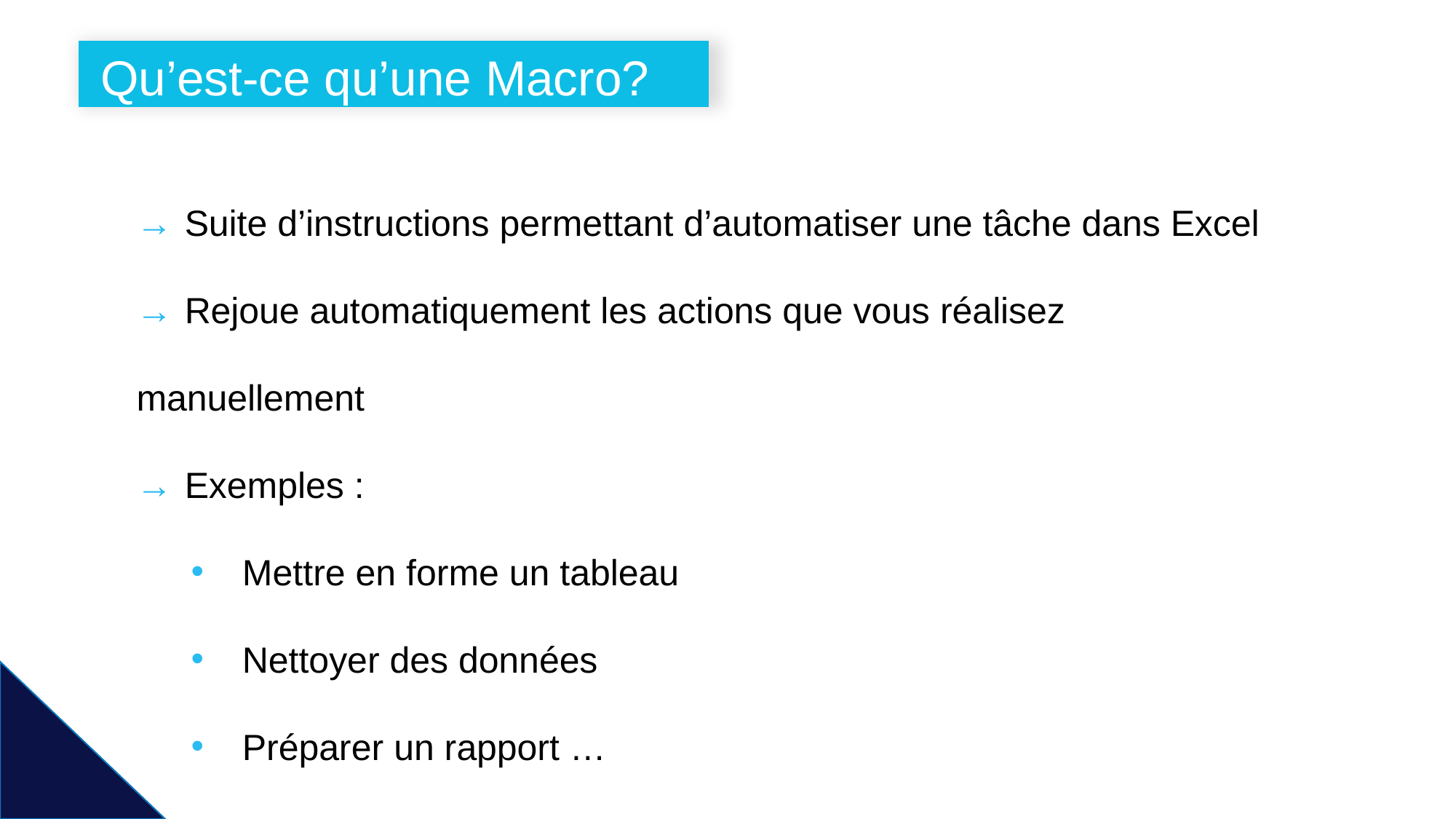

# Qu’est-ce qu’une Macro?
→ Suite d’instructions permettant d’automatiser une tâche dans Excel
→ Rejoue automatiquement les actions que vous réalisez manuellement
→ Exemples :
 Mettre en forme un tableau
 Nettoyer des données
 Préparer un rapport …